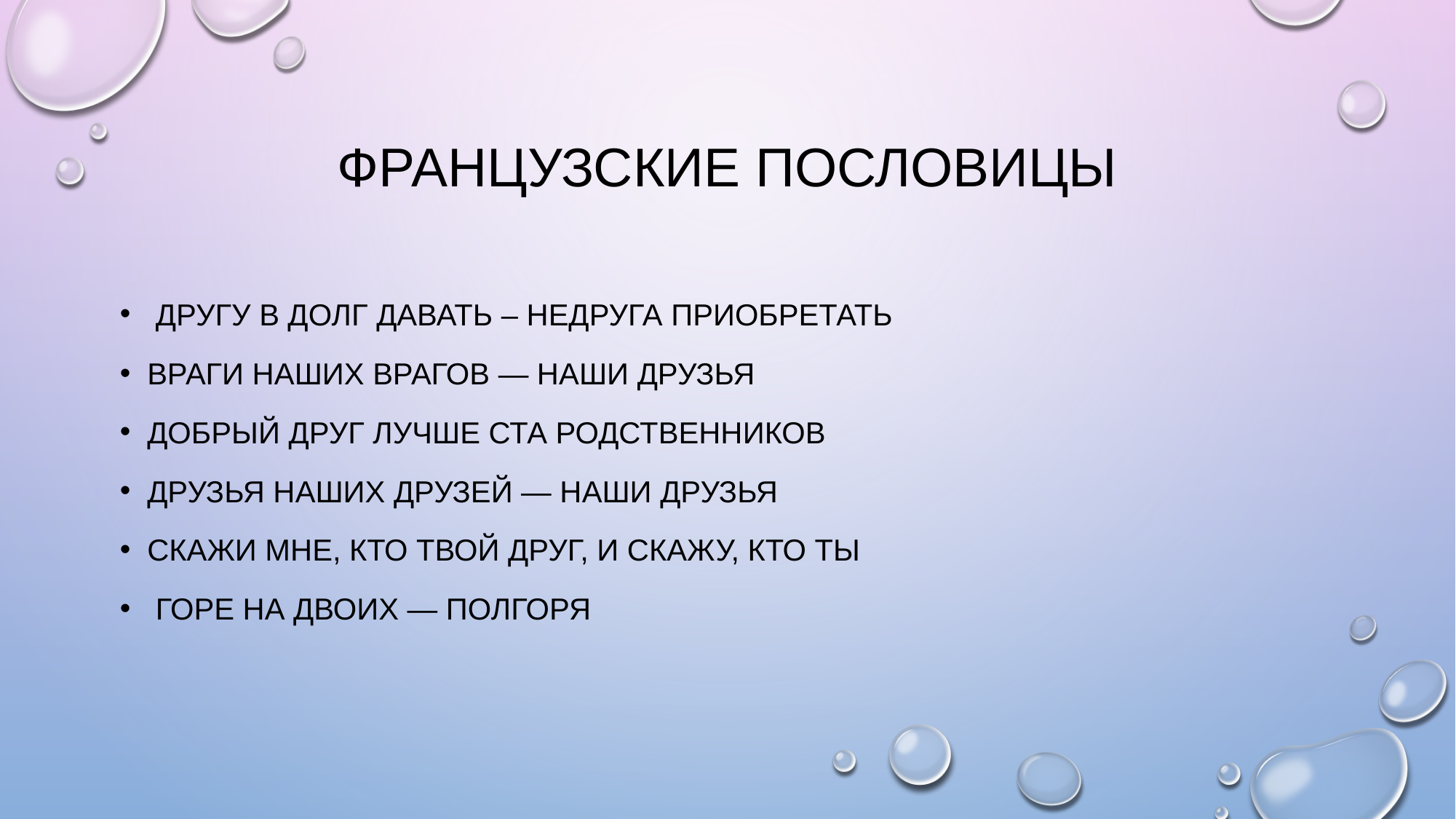

# Французские пословицы
 Другу в долг давать – недруга приобретать
Враги наших врагов — наши друзья
Добрый друг лучше ста родственников
Друзья наших друзей — наши друзья
Скажи мне, кто твой друг, и скажу, кто ты
 Горе на двоих — полгоря